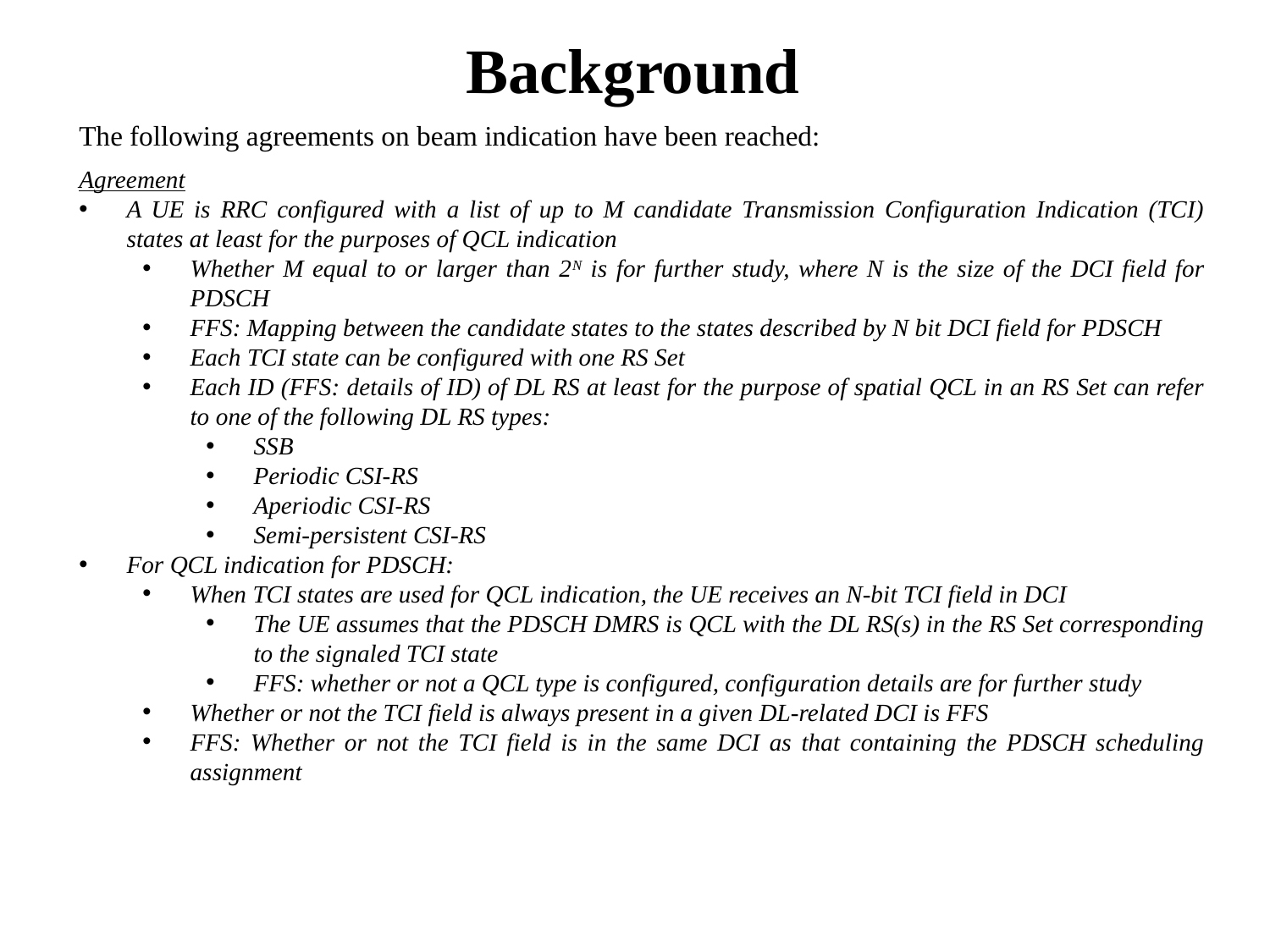

# Background
The following agreements on beam indication have been reached:

Agreement
A UE is RRC configured with a list of up to M candidate Transmission Configuration Indication (TCI) states at least for the purposes of QCL indication
Whether M equal to or larger than 2N is for further study, where N is the size of the DCI field for PDSCH
FFS: Mapping between the candidate states to the states described by N bit DCI field for PDSCH
Each TCI state can be configured with one RS Set
Each ID (FFS: details of ID) of DL RS at least for the purpose of spatial QCL in an RS Set can refer to one of the following DL RS types:
SSB
Periodic CSI-RS
Aperiodic CSI-RS
Semi-persistent CSI-RS
For QCL indication for PDSCH:
When TCI states are used for QCL indication, the UE receives an N-bit TCI field in DCI
The UE assumes that the PDSCH DMRS is QCL with the DL RS(s) in the RS Set corresponding to the signaled TCI state
FFS: whether or not a QCL type is configured, configuration details are for further study
Whether or not the TCI field is always present in a given DL-related DCI is FFS
FFS: Whether or not the TCI field is in the same DCI as that containing the PDSCH scheduling assignment